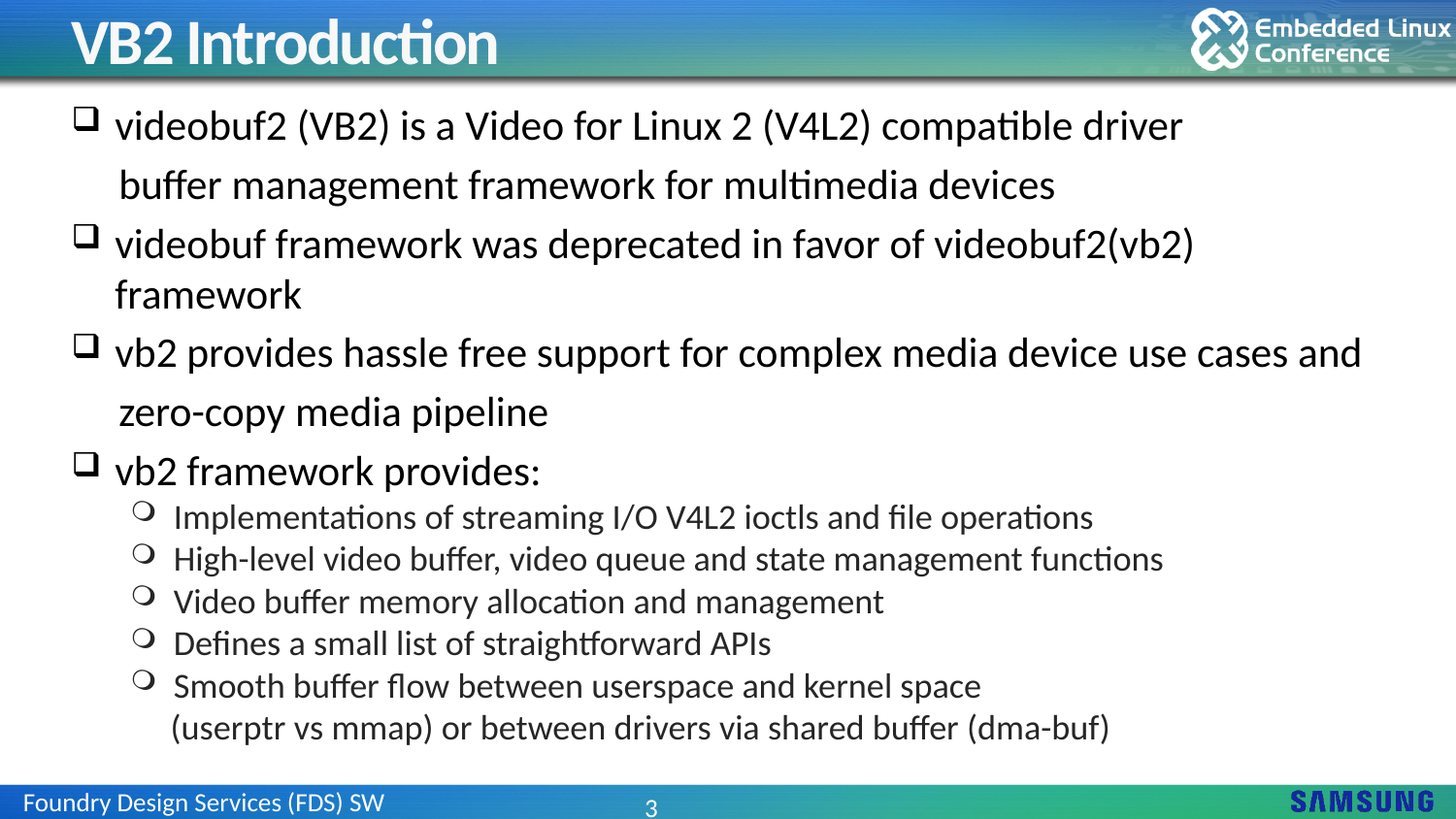

# VB2 Introduction
videobuf2 (VB2) is a Video for Linux 2 (V4L2) compatible driver
     buffer management framework for multimedia devices
videobuf framework was deprecated in favor of videobuf2(vb2) framework
vb2 provides hassle free support for complex media device use cases and
     zero-copy media pipeline
vb2 framework provides:
Implementations of streaming I/O V4L2 ioctls and file operations
High-level video buffer, video queue and state management functions
Video buffer memory allocation and management
Defines a small list of straightforward APIs
Smooth buffer flow between userspace and kernel space
     (userptr vs mmap) or between drivers via shared buffer (dma-buf)